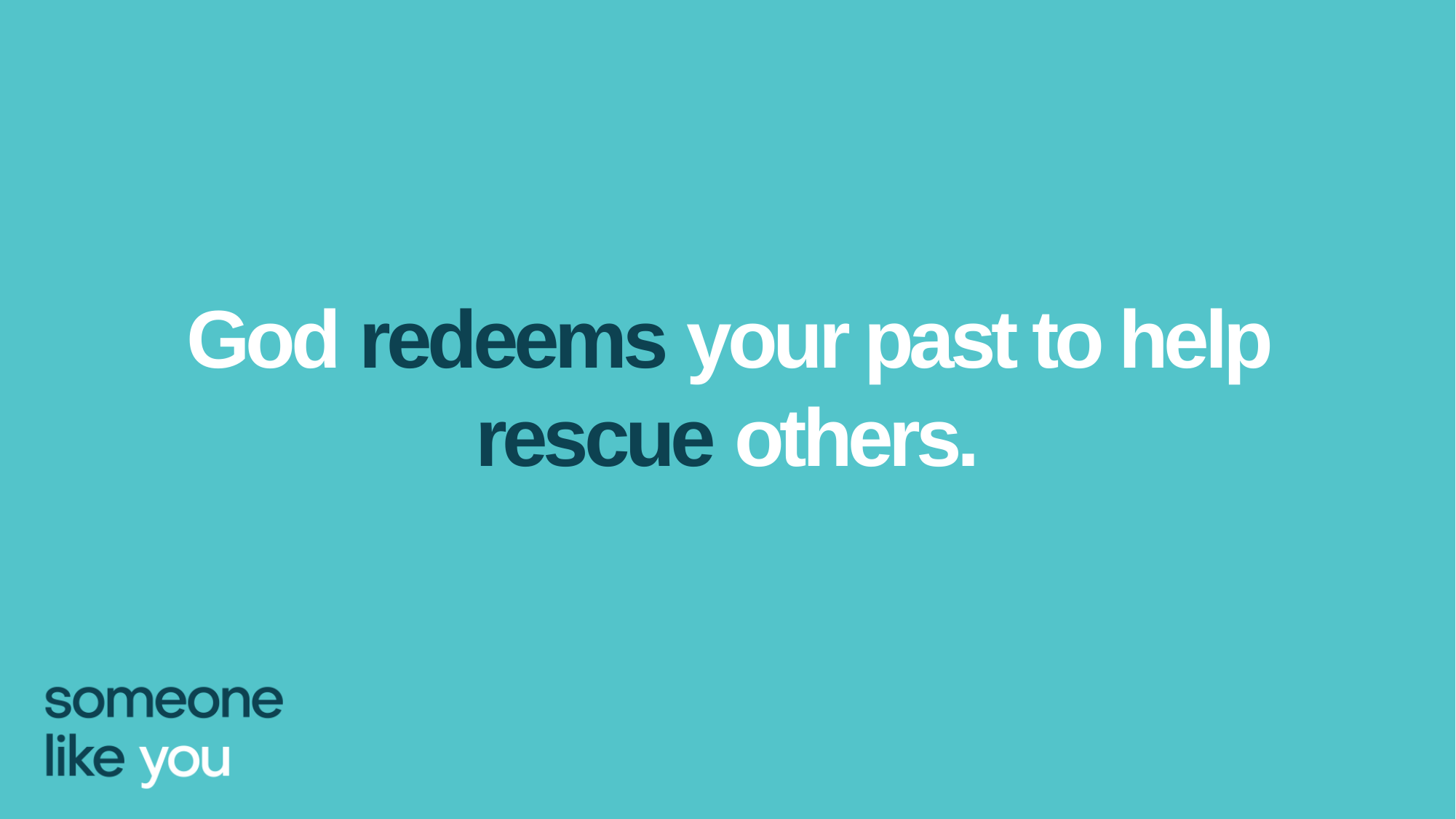

God redeems your past to help rescue others.